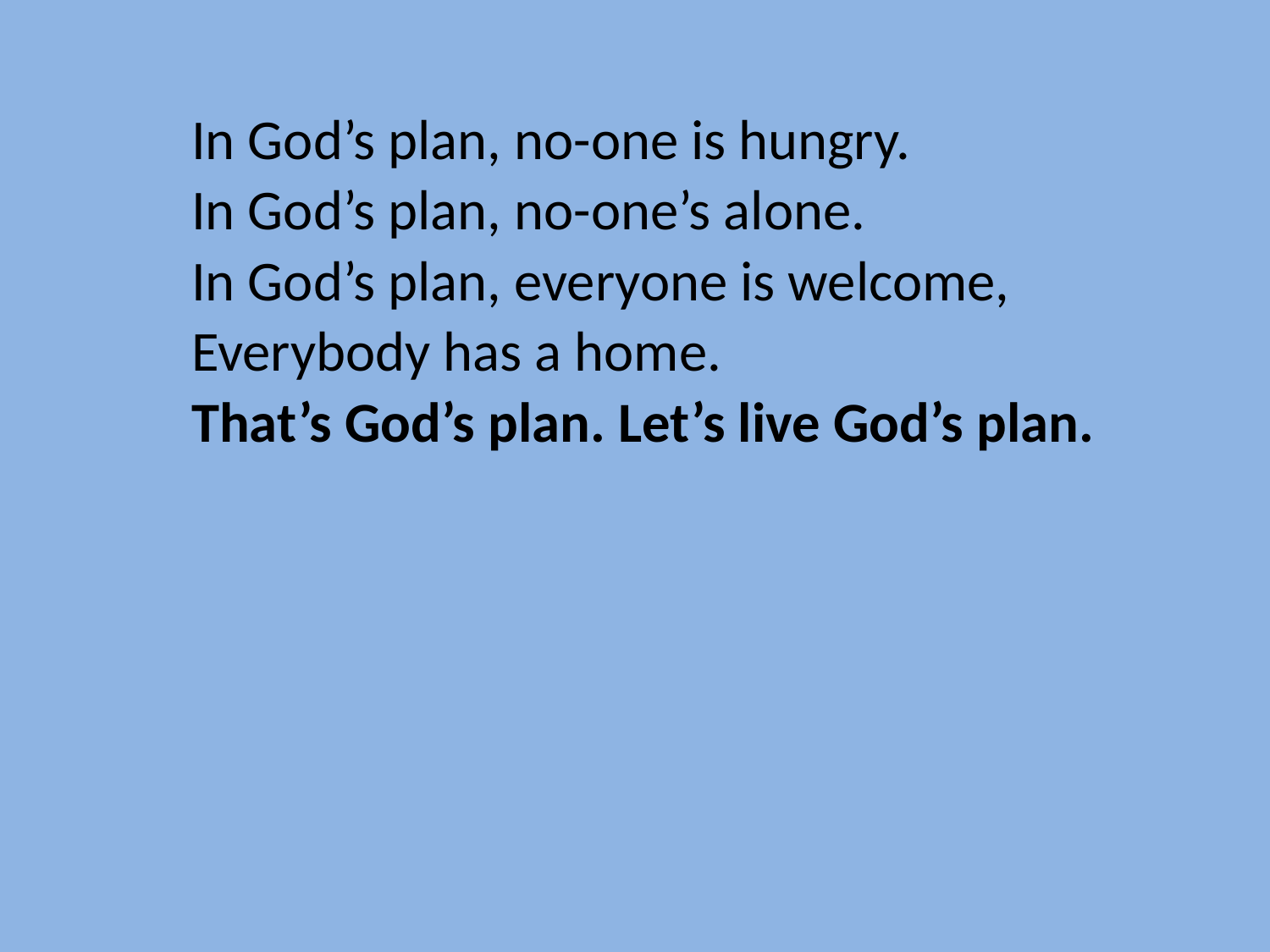

In God’s plan, no-one is hungry.
In God’s plan, no-one’s alone.
In God’s plan, everyone is welcome,
Everybody has a home.
That’s God’s plan. Let’s live God’s plan.